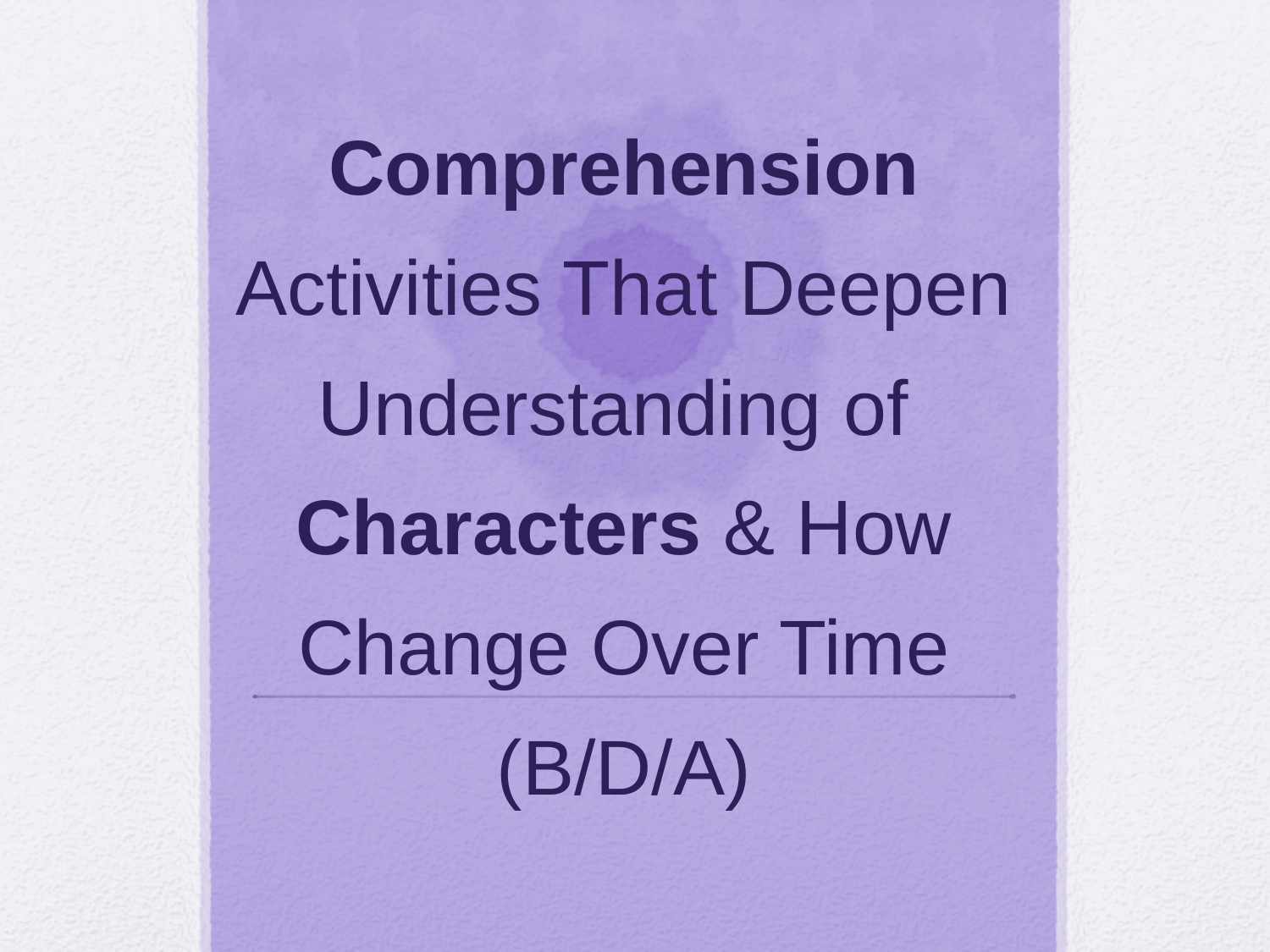

# Comprehension Activities That Deepen Understanding of Characters & How Change Over Time (B/D/A)